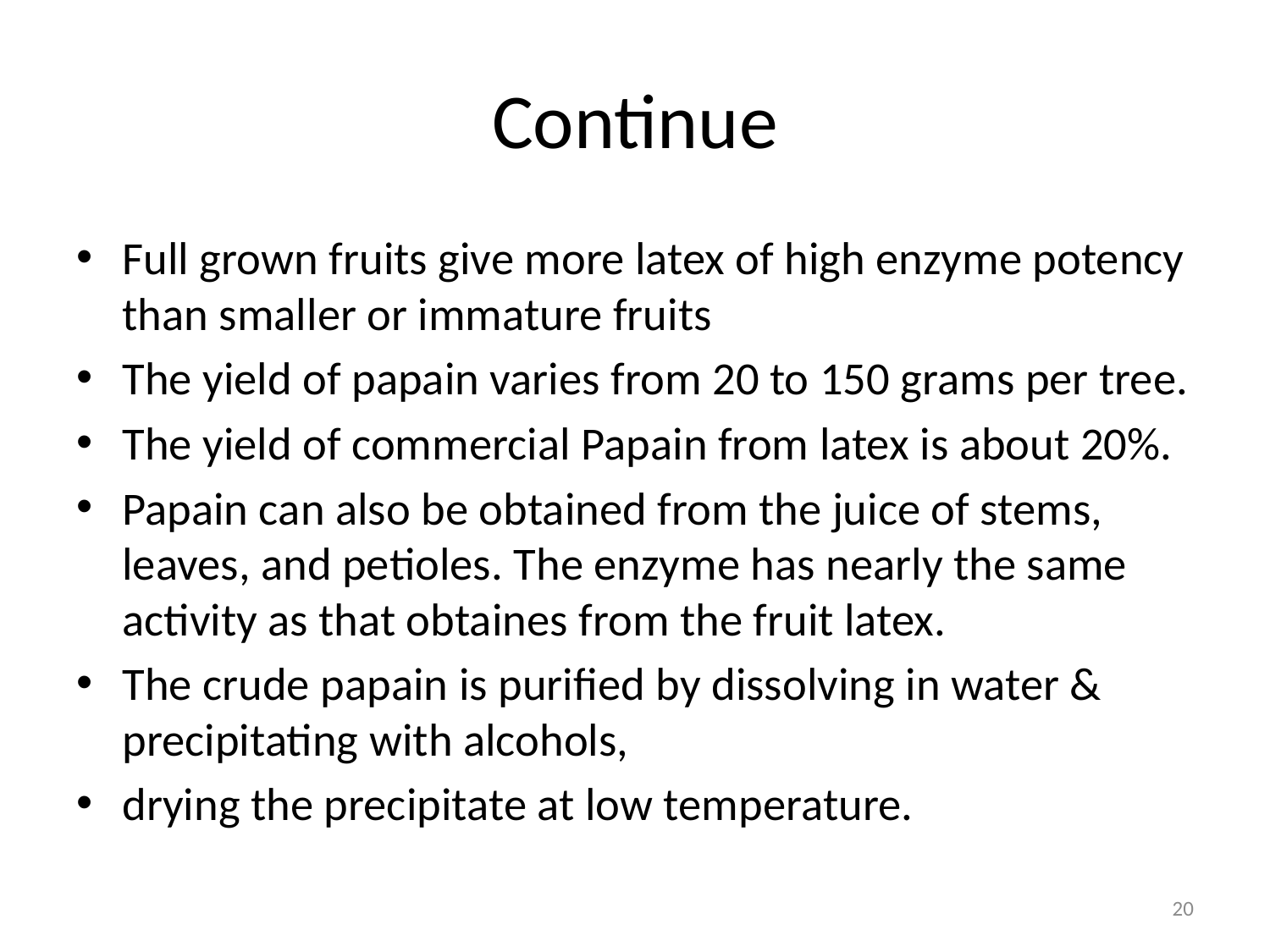

# Continue
Full grown fruits give more latex of high enzyme potency than smaller or immature fruits
The yield of papain varies from 20 to 150 grams per tree.
The yield of commercial Papain from latex is about 20%.
Papain can also be obtained from the juice of stems, leaves, and petioles. The enzyme has nearly the same activity as that obtaines from the fruit latex.
The crude papain is purified by dissolving in water & precipitating with alcohols,
drying the precipitate at low temperature.

20